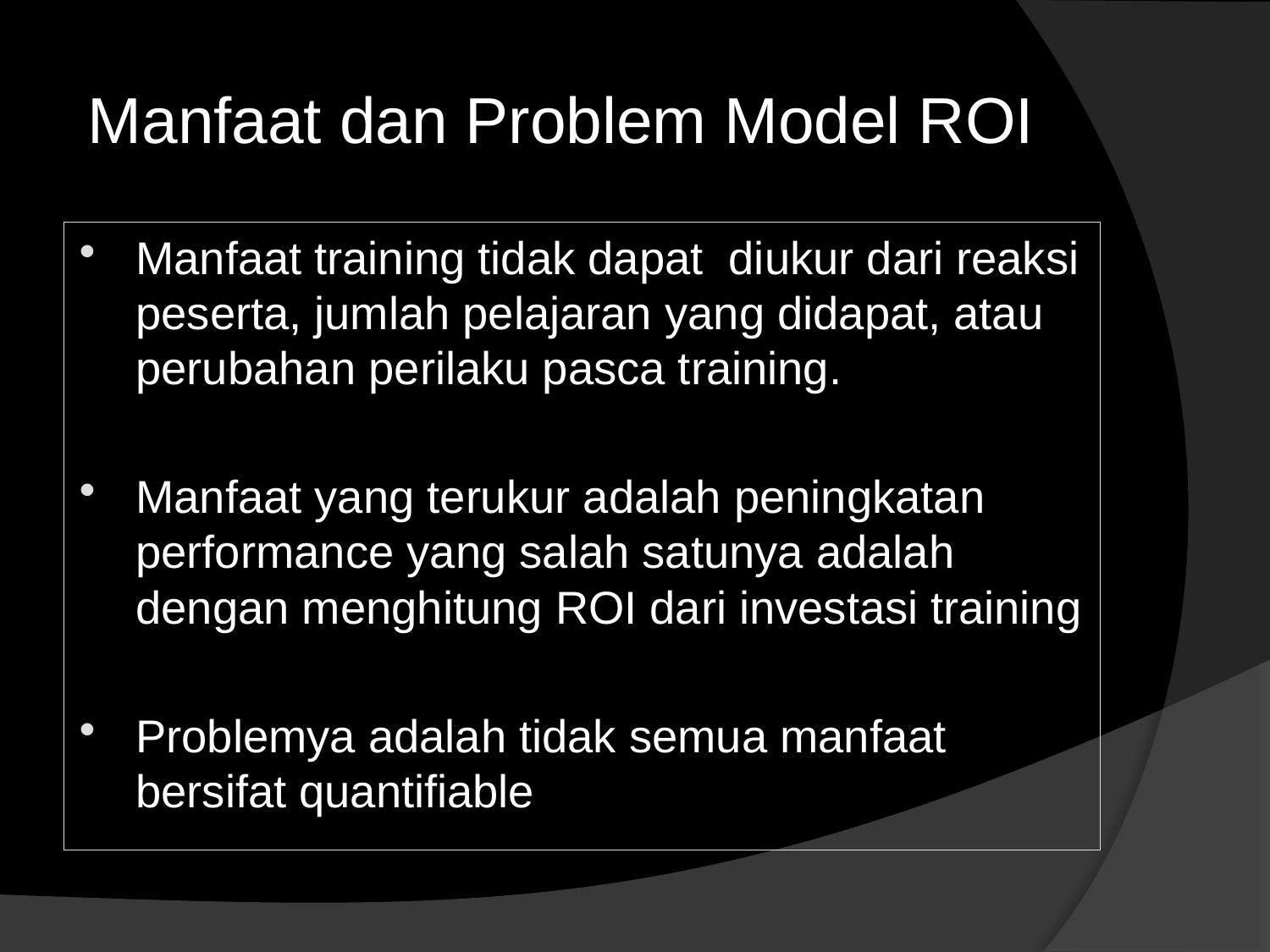

# Manfaat dan Problem Model ROI
Manfaat training tidak dapat  diukur dari reaksi peserta, jumlah pelajaran yang didapat, atau perubahan perilaku pasca training.

Manfaat yang terukur adalah peningkatan performance yang salah satunya adalah dengan menghitung ROI dari investasi training

Problemya adalah tidak semua manfaat bersifat quantifiable